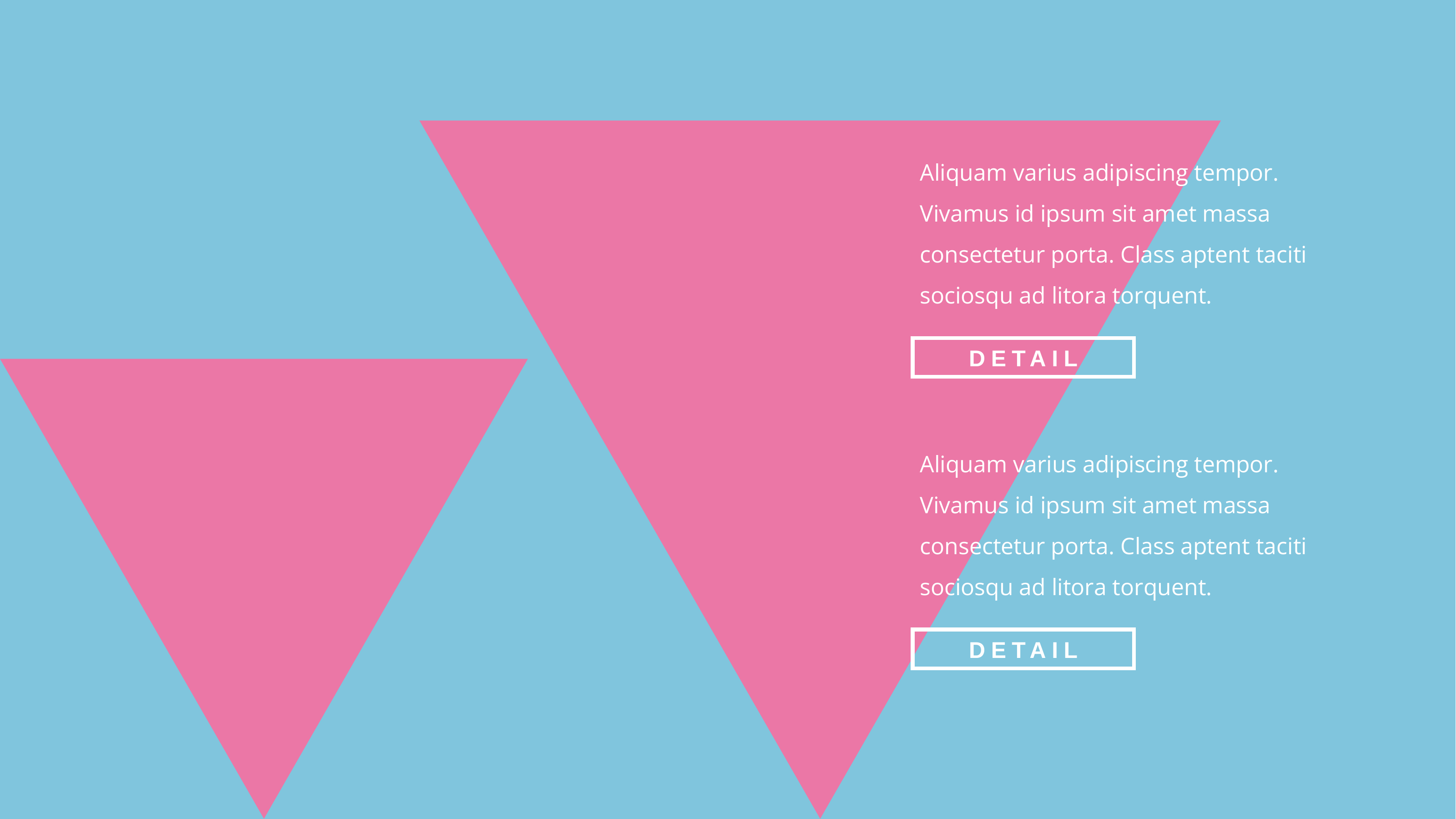

Aliquam varius adipiscing tempor. Vivamus id ipsum sit amet massa consectetur porta. Class aptent taciti sociosqu ad litora torquent.
DETAIL

Aliquam varius adipiscing tempor. Vivamus id ipsum sit amet massa consectetur porta. Class aptent taciti sociosqu ad litora torquent.
DETAIL